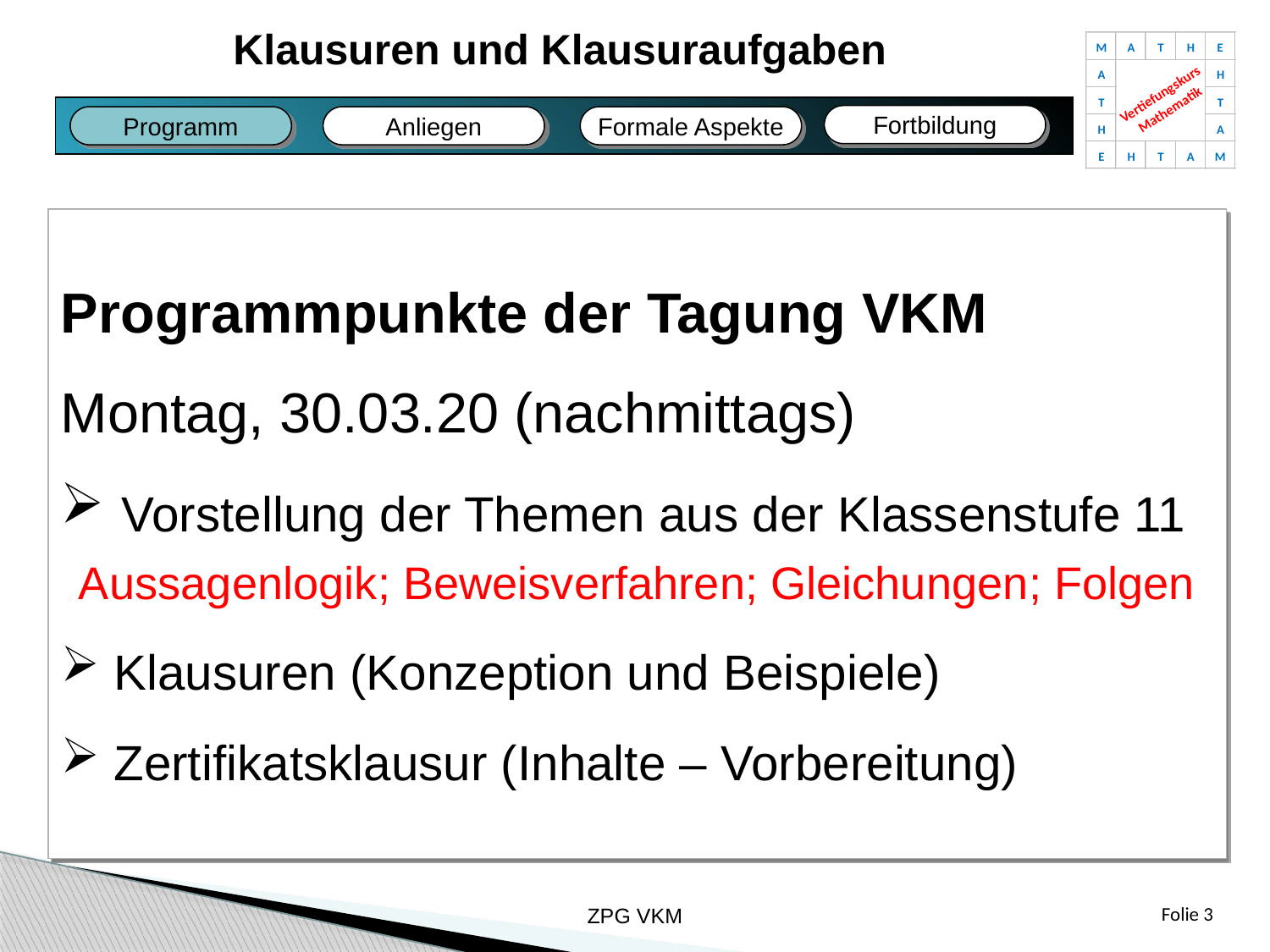

Klausuren und Klausuraufgaben

M
A
T
H
E

A
H
Vertiefungskurs
Mathematik

T
T

H
A

E
H
T
A
M

Fortbildung
Anliegen
Programm
Formale Aspekte
Fazit
Bildungsplan
Fachliches
Unterricht
Programmpunkte der Tagung VKM
Montag, 30.03.20 (nachmittags)
 Vorstellung der Themen aus der Klassenstufe 11
Aussagenlogik; Beweisverfahren; Gleichungen; Folgen
 Klausuren (Konzeption und Beispiele)
 Zertifikatsklausur (Inhalte – Vorbereitung)

ZPG VKM
Folie 3